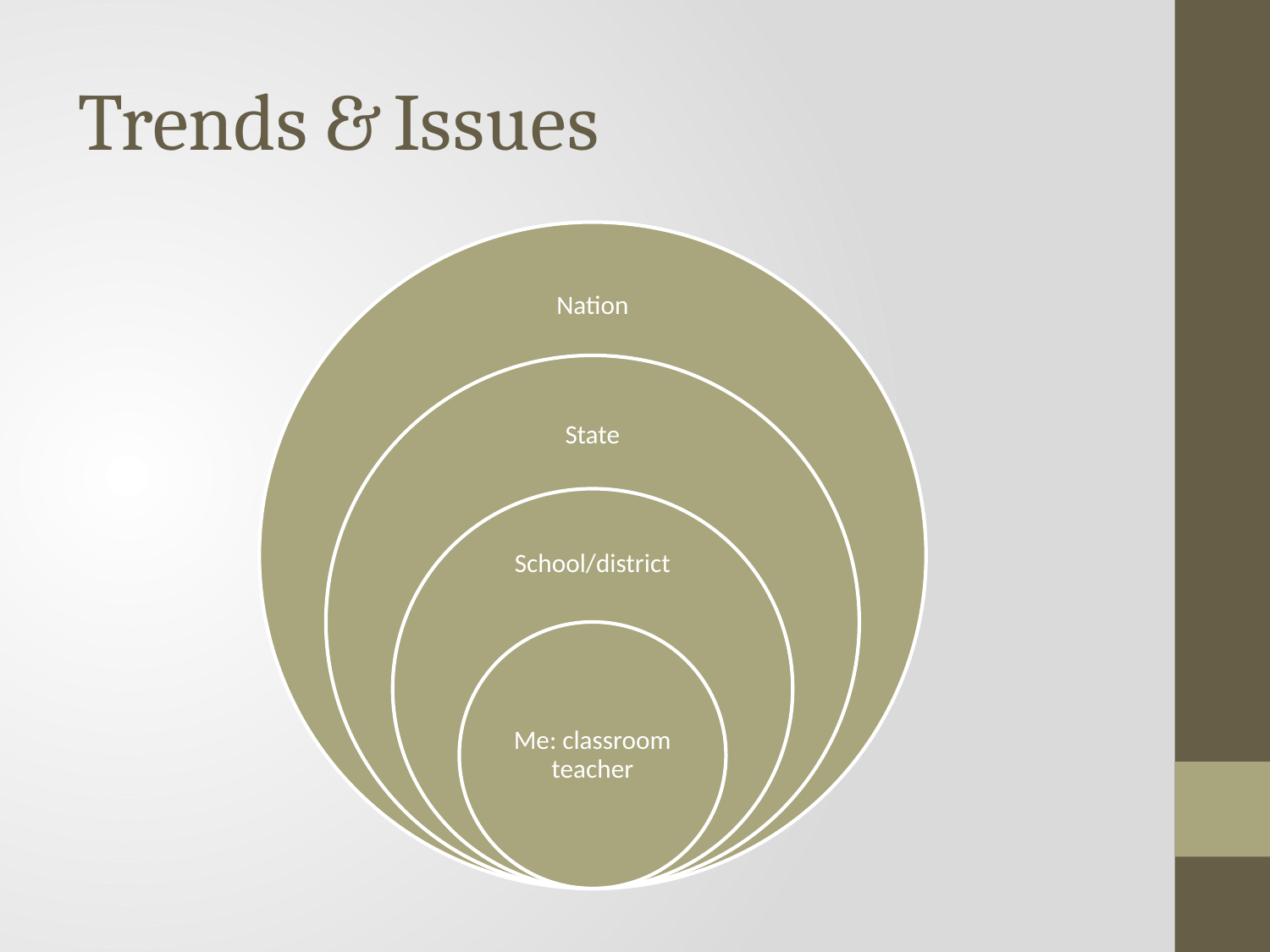

# Trends & Issues
Nation
State
School/district
Me: classroom teacher